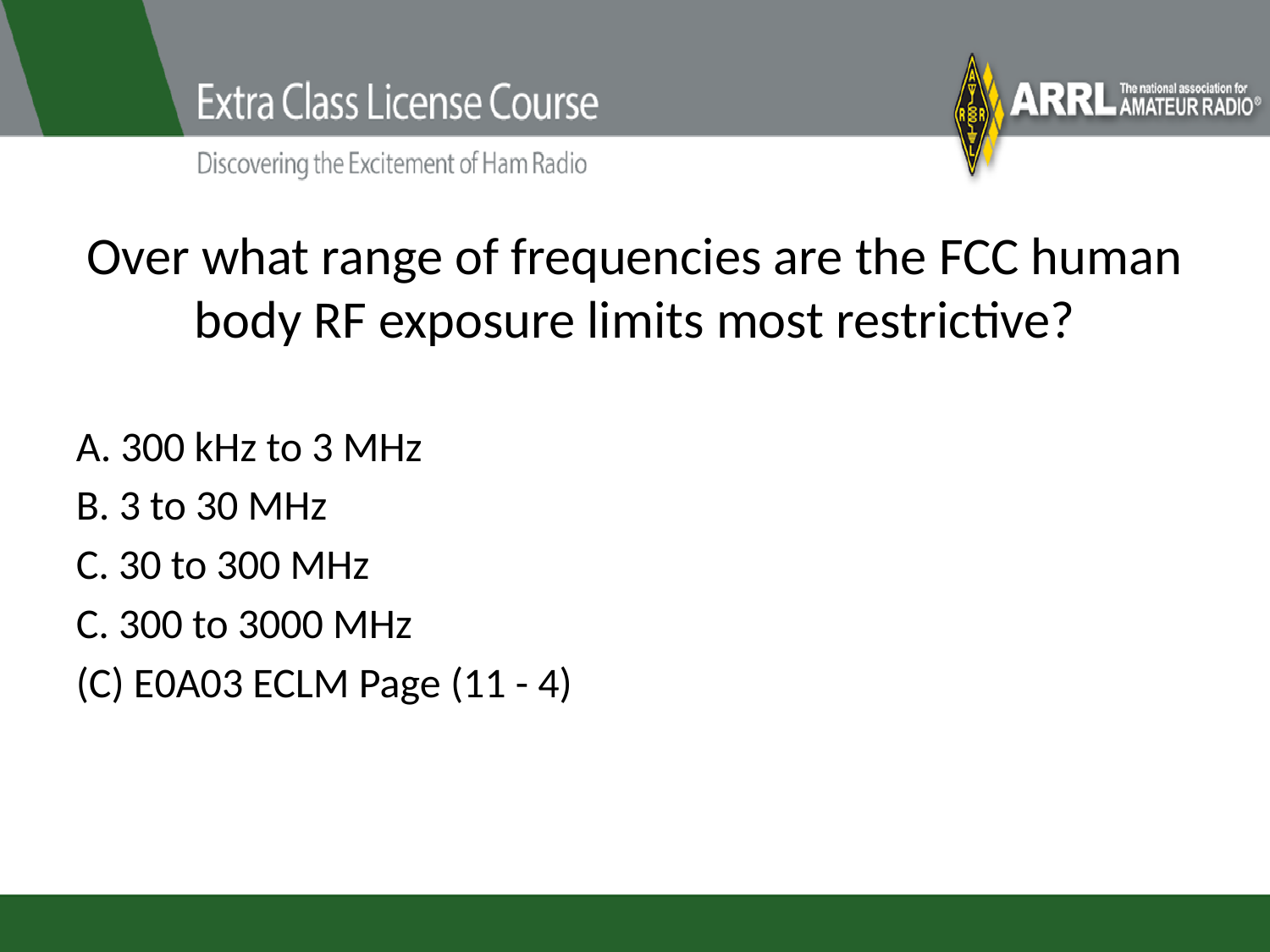

# Over what range of frequencies are the FCC human body RF exposure limits most restrictive?
A. 300 kHz to 3 MHz
B. 3 to 30 MHz
C. 30 to 300 MHz
C. 300 to 3000 MHz
(C) E0A03 ECLM Page (11 - 4)